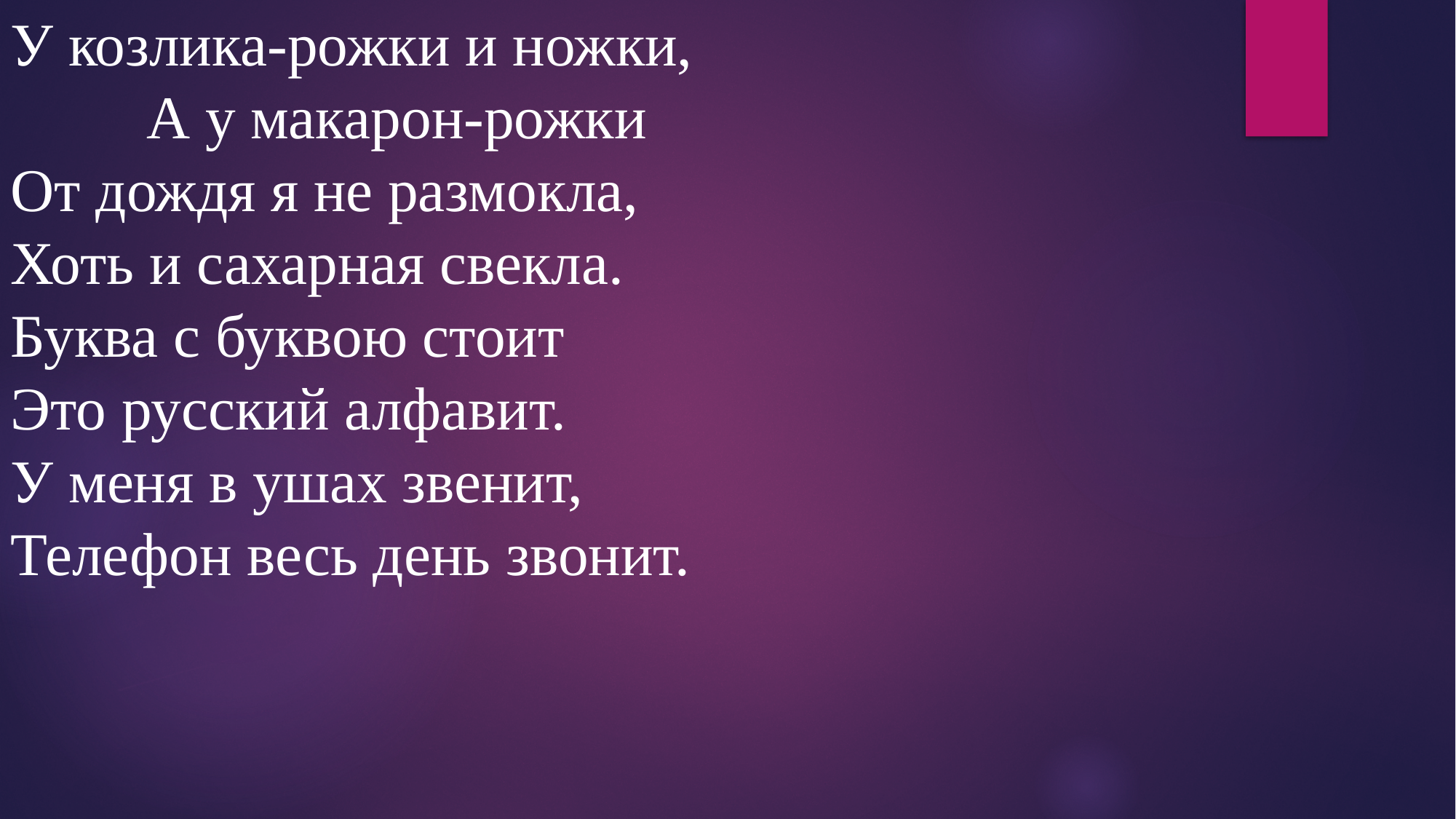

У козлика-рожки и ножки,
         А у макарон-рожки
От дождя я не размокла,
Хоть и сахарная свекла.
Буква с буквою стоит
Это русский алфавит.
У меня в ушах звенит,
Телефон весь день звонит.